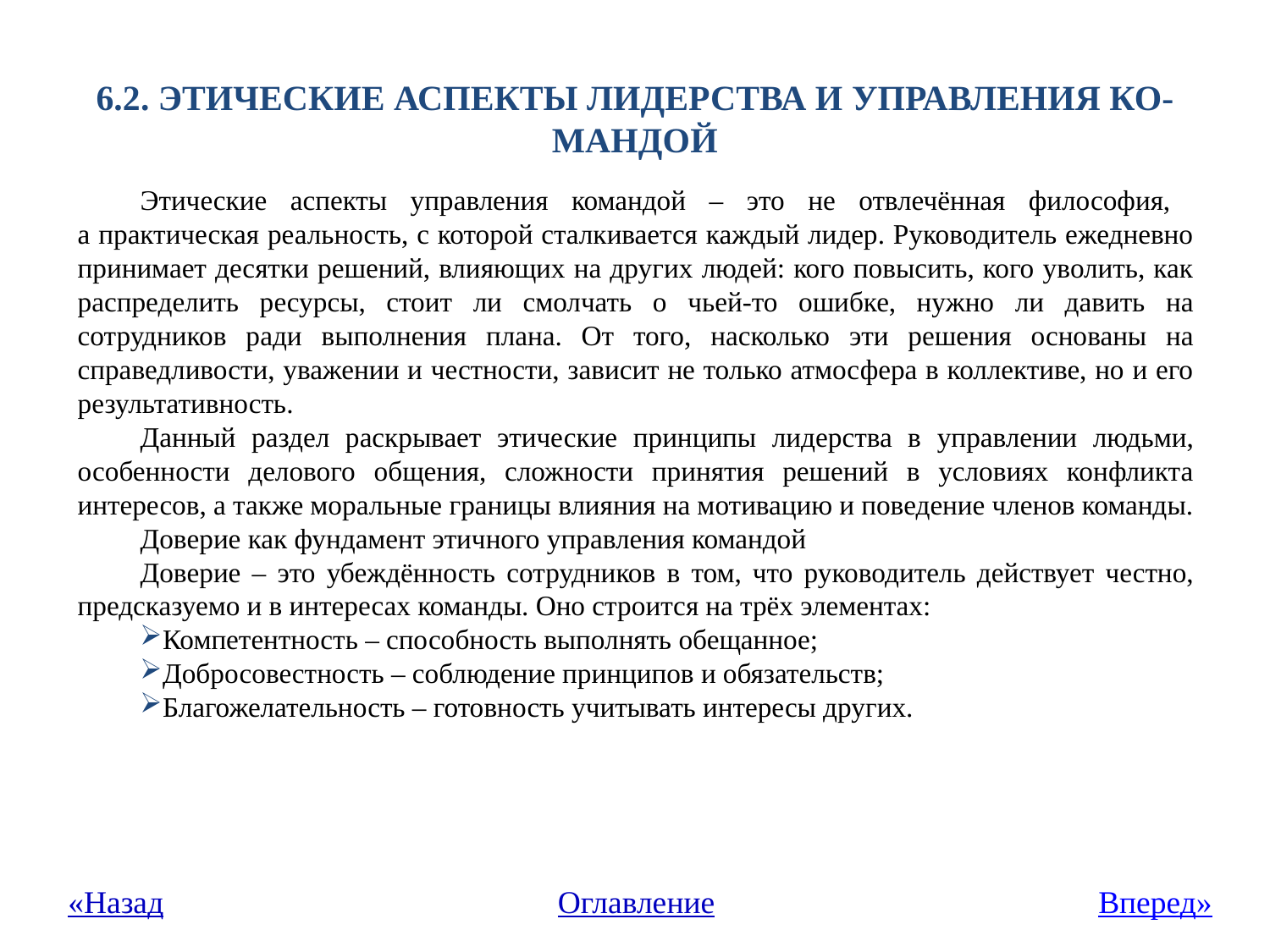

# 6.2. ЭТИЧЕСКИЕ АСПЕКТЫ ЛИДЕРСТВА И УПРАВЛЕНИЯ КО-МАНДОЙ
Этические аспекты управления командой – это не отвлечённая философия,
а практическая реальность, с которой сталкивается каждый лидер. Руководитель ежедневно принимает десятки решений, влияющих на других людей: кого повысить, кого уволить, как распределить ресурсы, стоит ли смолчать о чьей-то ошибке, нужно ли давить на сотрудников ради выполнения плана. От того, насколько эти решения основаны на справедливости, уважении и честности, зависит не только атмосфера в коллективе, но и его результативность.
Данный раздел раскрывает этические принципы лидерства в управлении людьми, особенности делового общения, сложности принятия решений в условиях конфликта интересов, а также моральные границы влияния на мотивацию и поведение членов команды.
Доверие как фундамент этичного управления командой
Доверие – это убеждённость сотрудников в том, что руководитель действует честно, предсказуемо и в интересах команды. Оно строится на трёх элементах:
Компетентность – способность выполнять обещанное;
Добросовестность – соблюдение принципов и обязательств;
Благожелательность – готовность учитывать интересы других.

«Назад
Оглавление
Вперед»